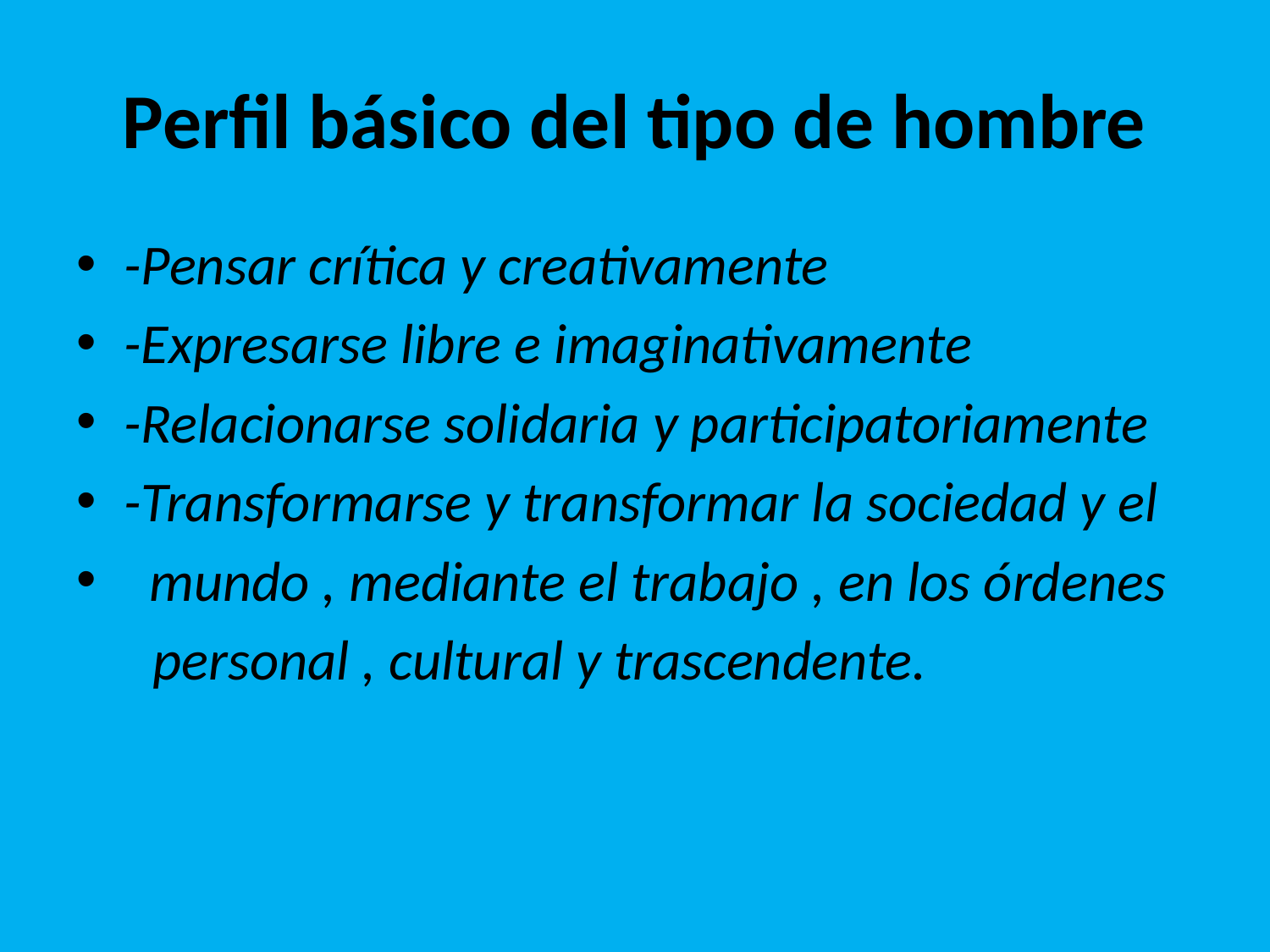

# Perfil básico del tipo de hombre
-Pensar crítica y creativamente
-Expresarse libre e imaginativamente
-Relacionarse solidaria y participatoriamente
-Transformarse y transformar la sociedad y el
  mundo , mediante el trabajo , en los órdenes
      personal , cultural y trascendente.